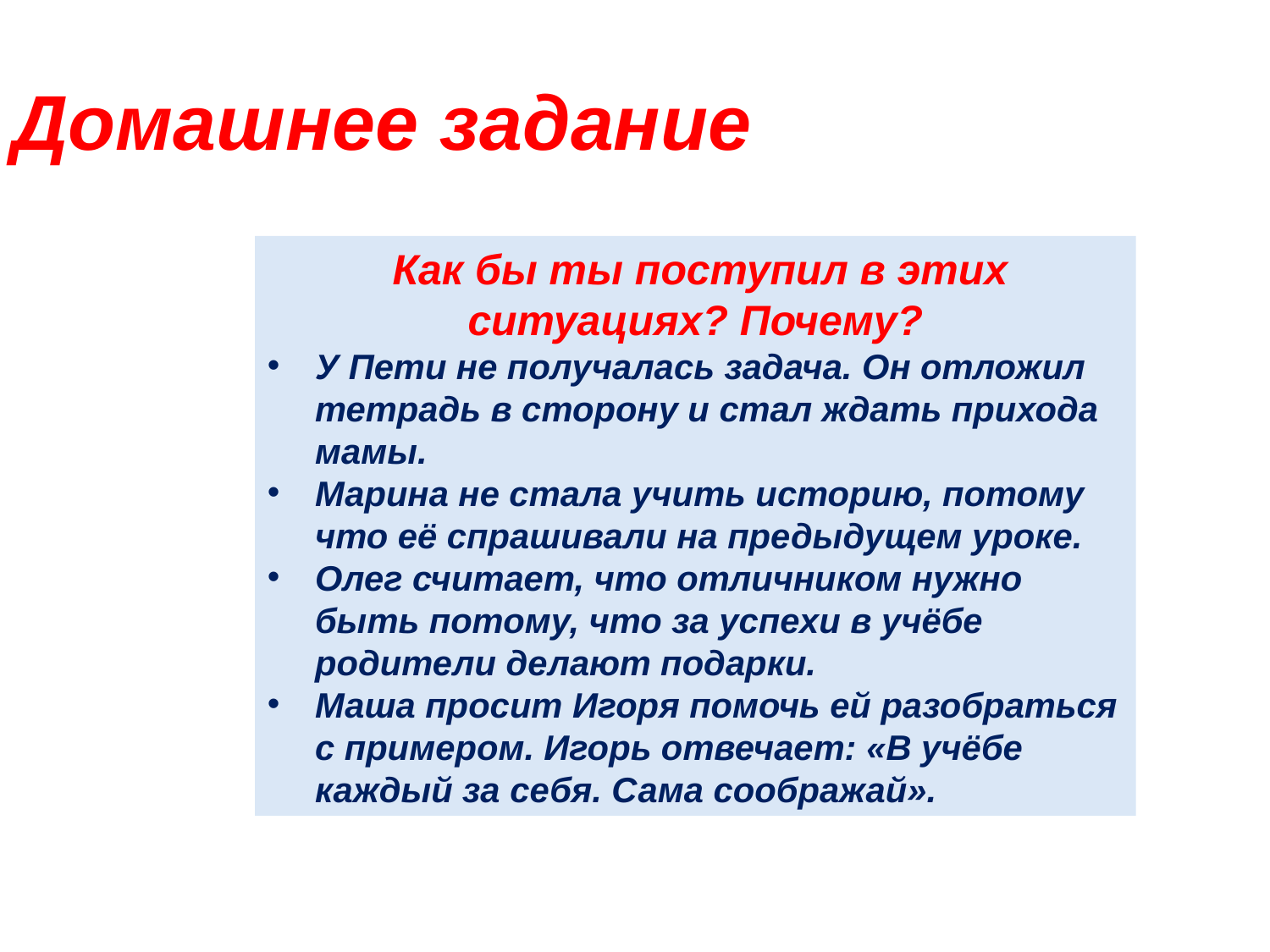

Домашнее задание
 Как бы ты поступил в этих ситуациях? Почему?
У Пети не получалась задача. Он отложил тетрадь в сторону и стал ждать прихода мамы.
Марина не стала учить историю, потому что её спрашивали на предыдущем уроке.
Олег считает, что отличником нужно быть потому, что за успехи в учёбе родители делают подарки.
Маша просит Игоря помочь ей разобраться с примером. Игорь отвечает: «В учёбе каждый за себя. Сама соображай».